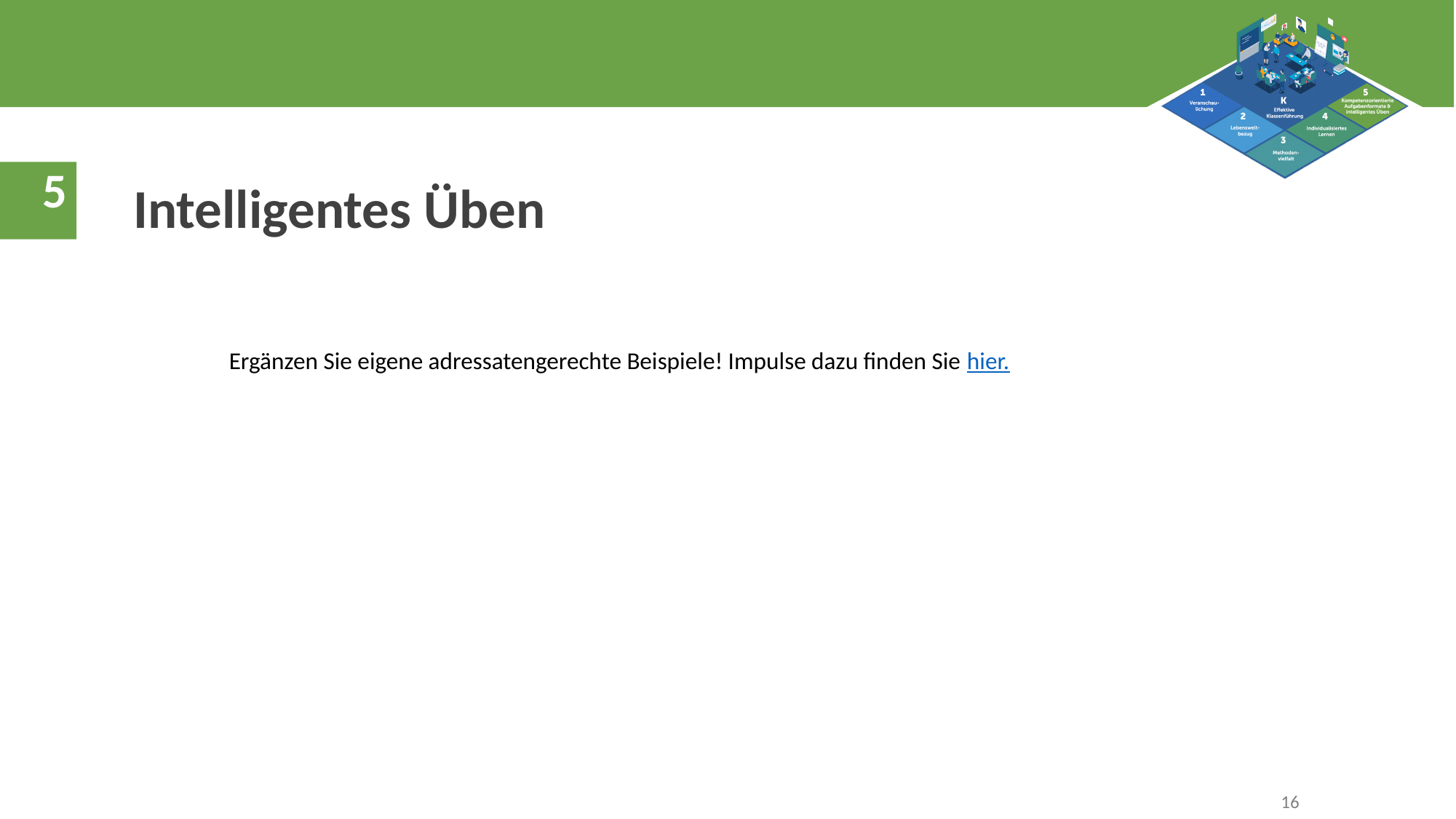

Intelligentes Üben

Ergänzen Sie eigene adressatengerechte Beispiele! Impulse dazu finden Sie hier.
16